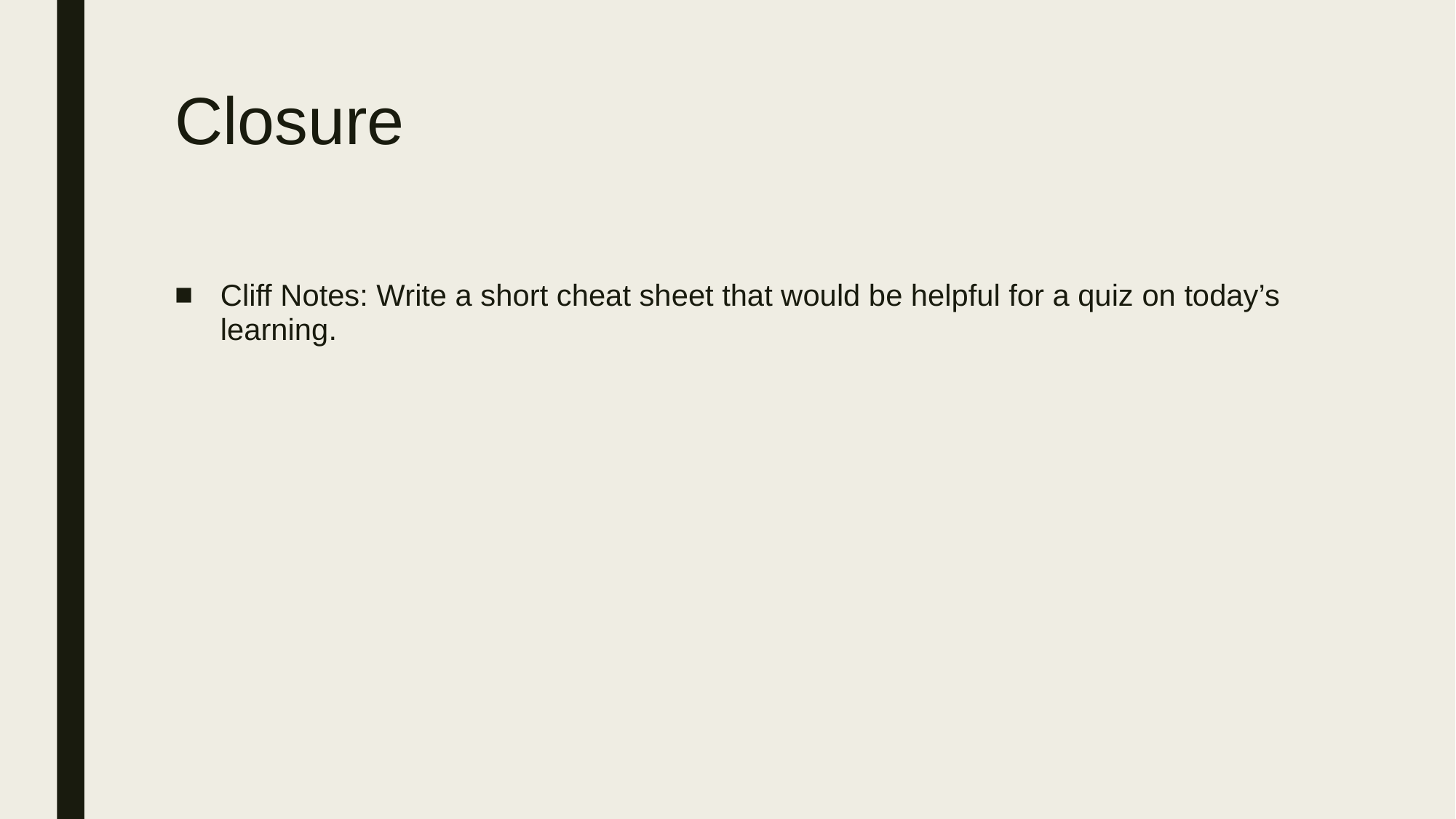

# Closure
Cliff Notes: Write a short cheat sheet that would be helpful for a quiz on today’s learning.